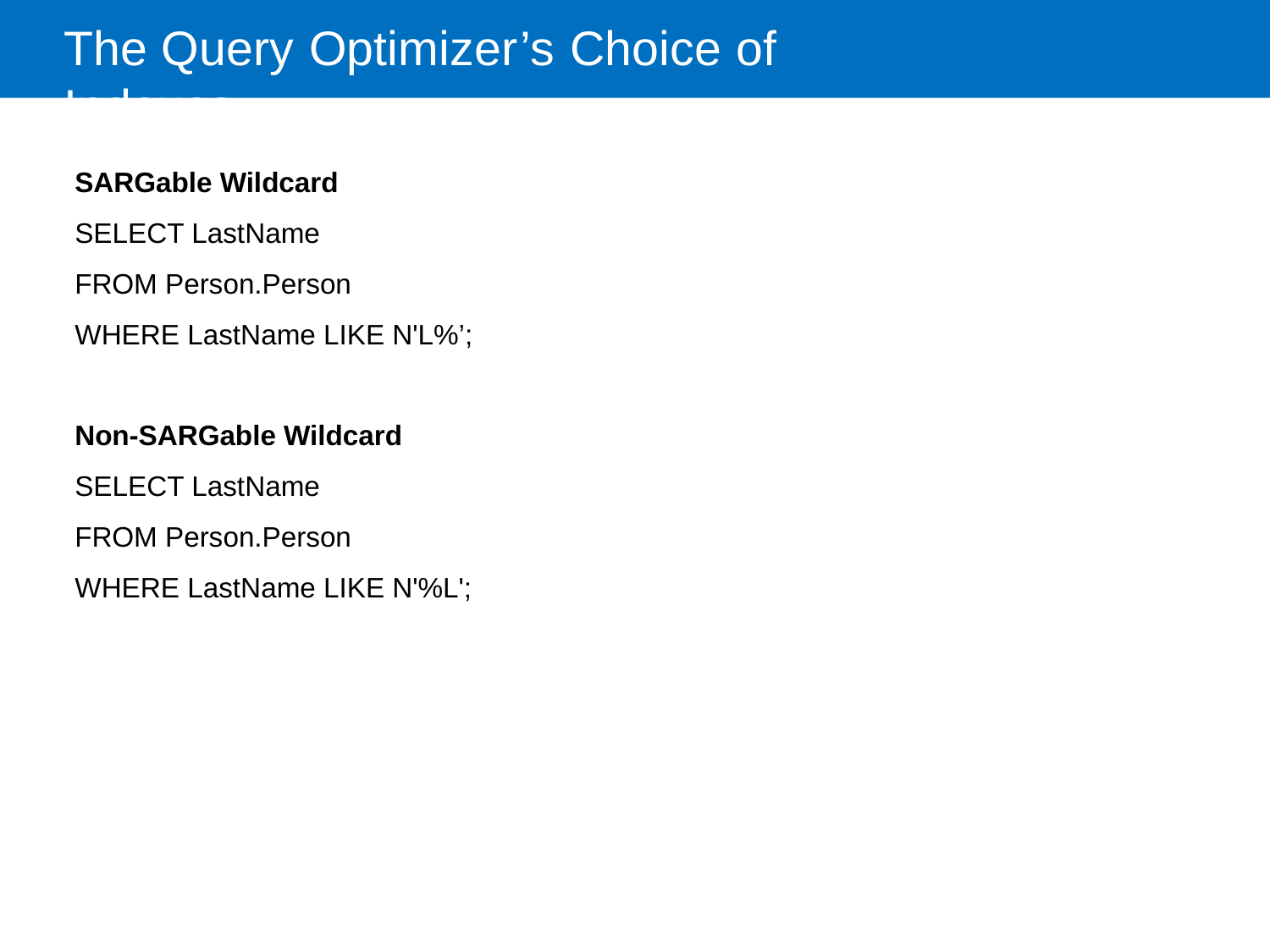

# The Query Optimizer’s Choice of Indexes
SARGable Wildcard
SELECT LastName
FROM Person.Person
WHERE LastName LIKE N'L%’;

Non-SARGable Wildcard
SELECT LastName
FROM Person.Person
WHERE LastName LIKE N'%L';